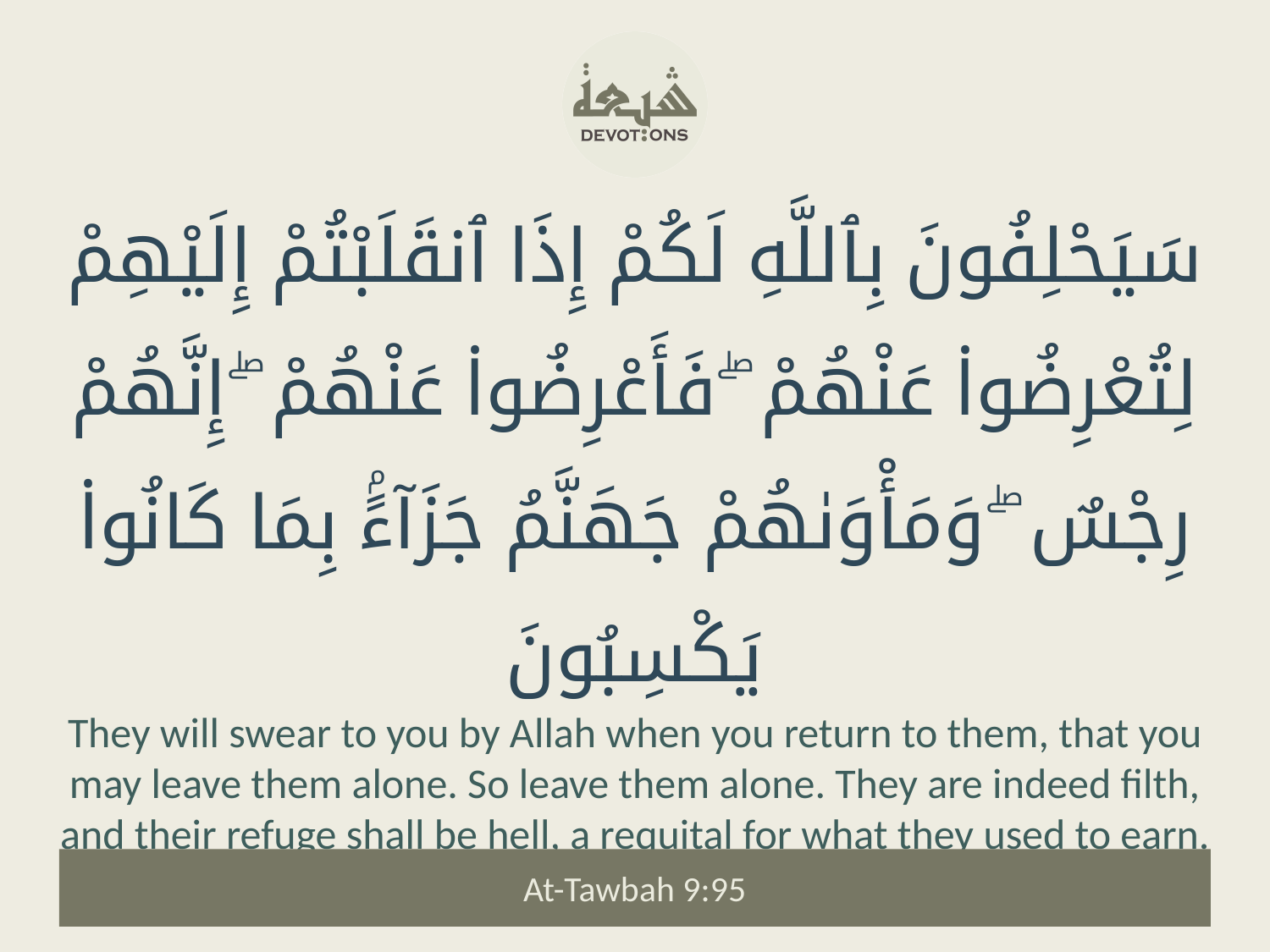

سَيَحْلِفُونَ بِٱللَّهِ لَكُمْ إِذَا ٱنقَلَبْتُمْ إِلَيْهِمْ لِتُعْرِضُوا۟ عَنْهُمْ ۖ فَأَعْرِضُوا۟ عَنْهُمْ ۖ إِنَّهُمْ رِجْسٌ ۖ وَمَأْوَىٰهُمْ جَهَنَّمُ جَزَآءًۢ بِمَا كَانُوا۟ يَكْسِبُونَ
They will swear to you by Allah when you return to them, that you may leave them alone. So leave them alone. They are indeed filth, and their refuge shall be hell, a requital for what they used to earn.
At-Tawbah 9:95